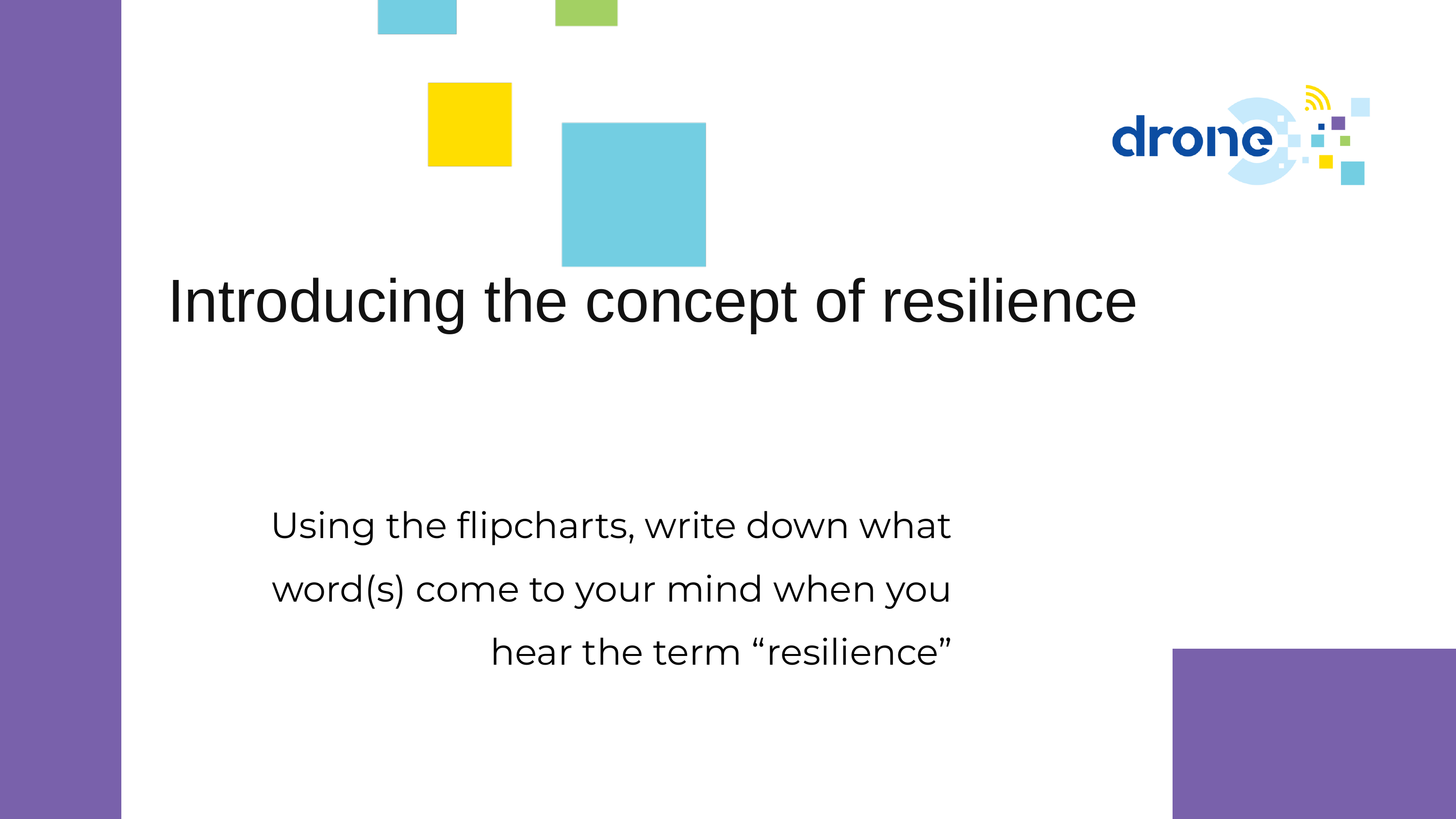

Introducing the concept of resilience
Using the flipcharts, write down what word(s) come to your mind when you hear the term “resilience”